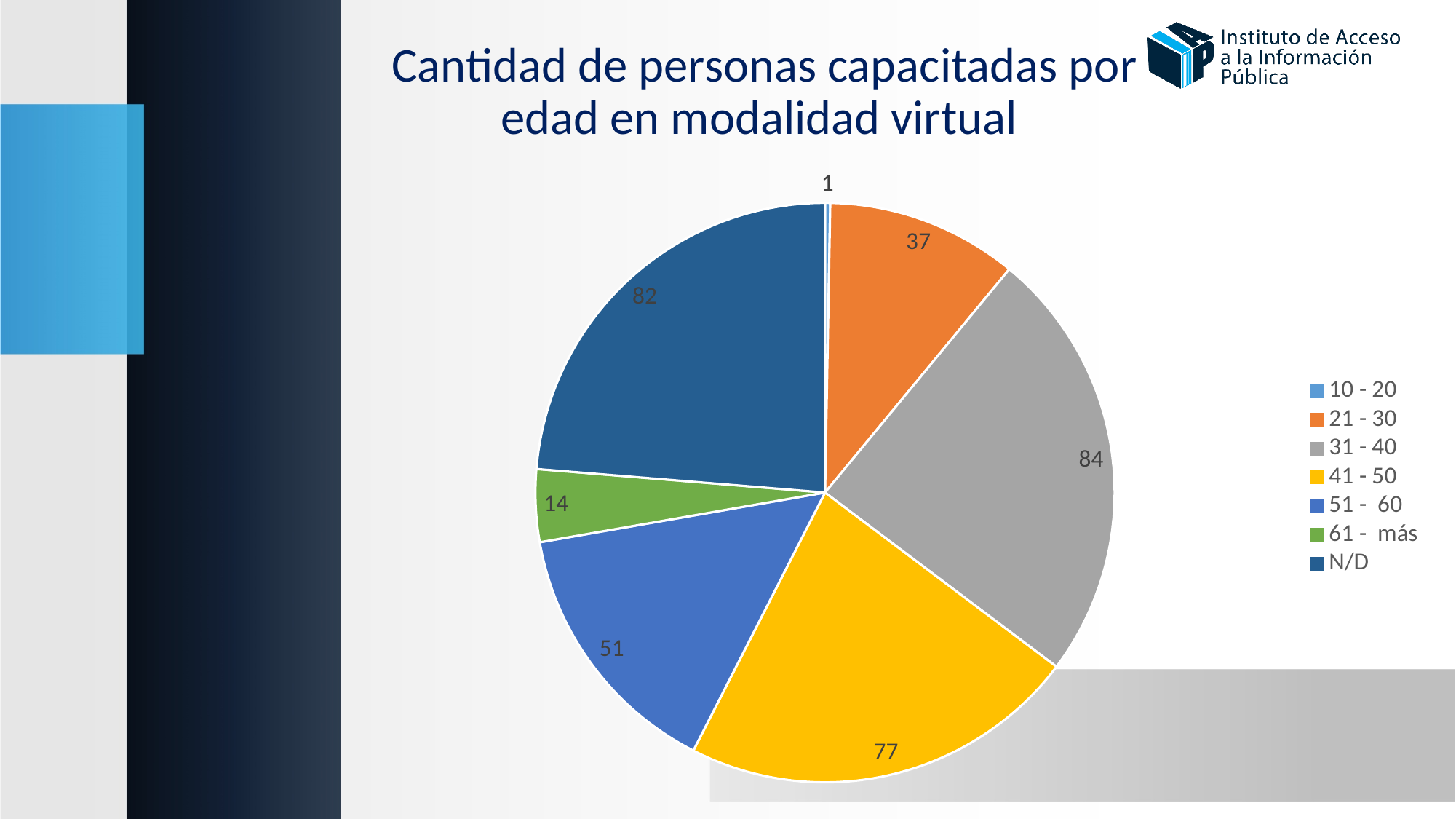

# Cantidad de personas capacitadas por edad en modalidad virtual

### Chart

| Category | Cantidad de personas capacitadas por edad en modalidad virtual |
|---|---|
| 10 - 20 | 1.0 |
| 21 - 30 | 37.0 |
| 31 - 40  | 84.0 |
| 41 - 50 | 77.0 |
| 51 -  60 | 51.0 |
| 61 -  más  | 14.0 |
| N/D | 82.0 |